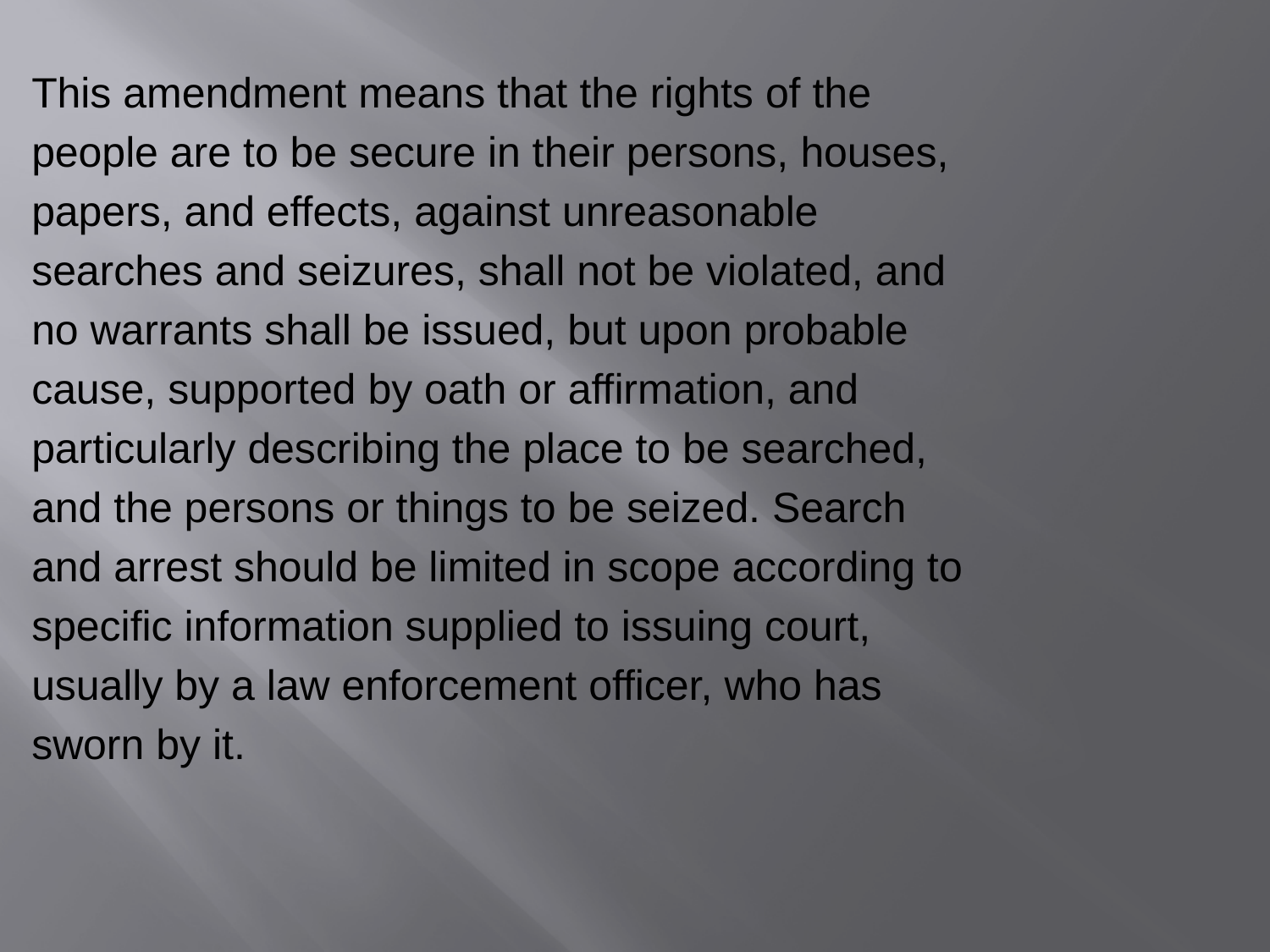

This amendment means that the rights of the
people are to be secure in their persons, houses,
papers, and effects, against unreasonable
searches and seizures, shall not be violated, and
no warrants shall be issued, but upon probable
cause, supported by oath or affirmation, and
particularly describing the place to be searched,
and the persons or things to be seized. Search
and arrest should be limited in scope according to
specific information supplied to issuing court,
usually by a law enforcement officer, who has
sworn by it.